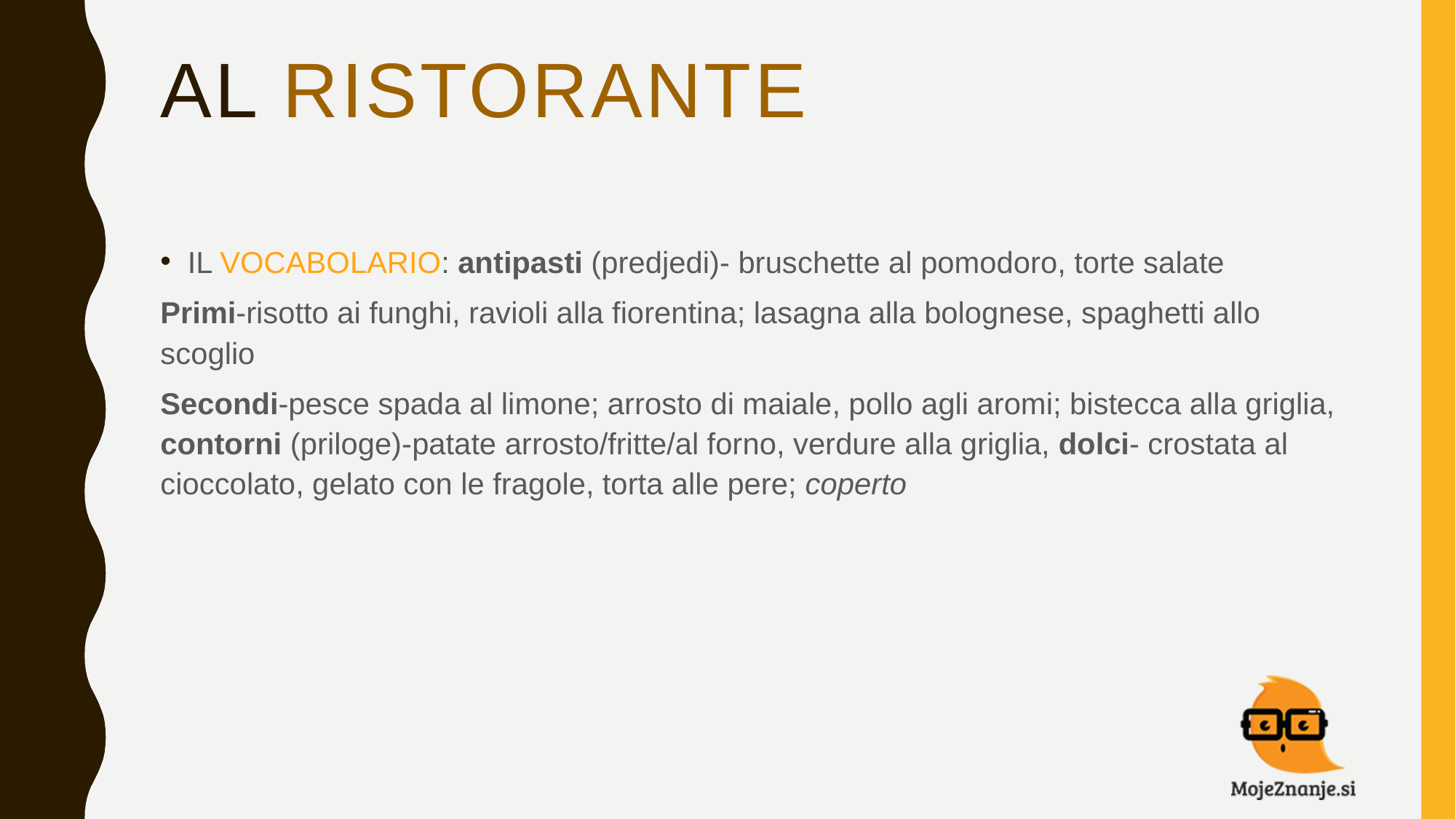

# Al ristorante
IL VOCABOLARIO: antipasti (predjedi)- bruschette al pomodoro, torte salate
Primi-risotto ai funghi, ravioli alla fiorentina; lasagna alla bolognese, spaghetti allo scoglio
Secondi-pesce spada al limone; arrosto di maiale, pollo agli aromi; bistecca alla griglia, contorni (priloge)-patate arrosto/fritte/al forno, verdure alla griglia, dolci- crostata al cioccolato, gelato con le fragole, torta alle pere; coperto